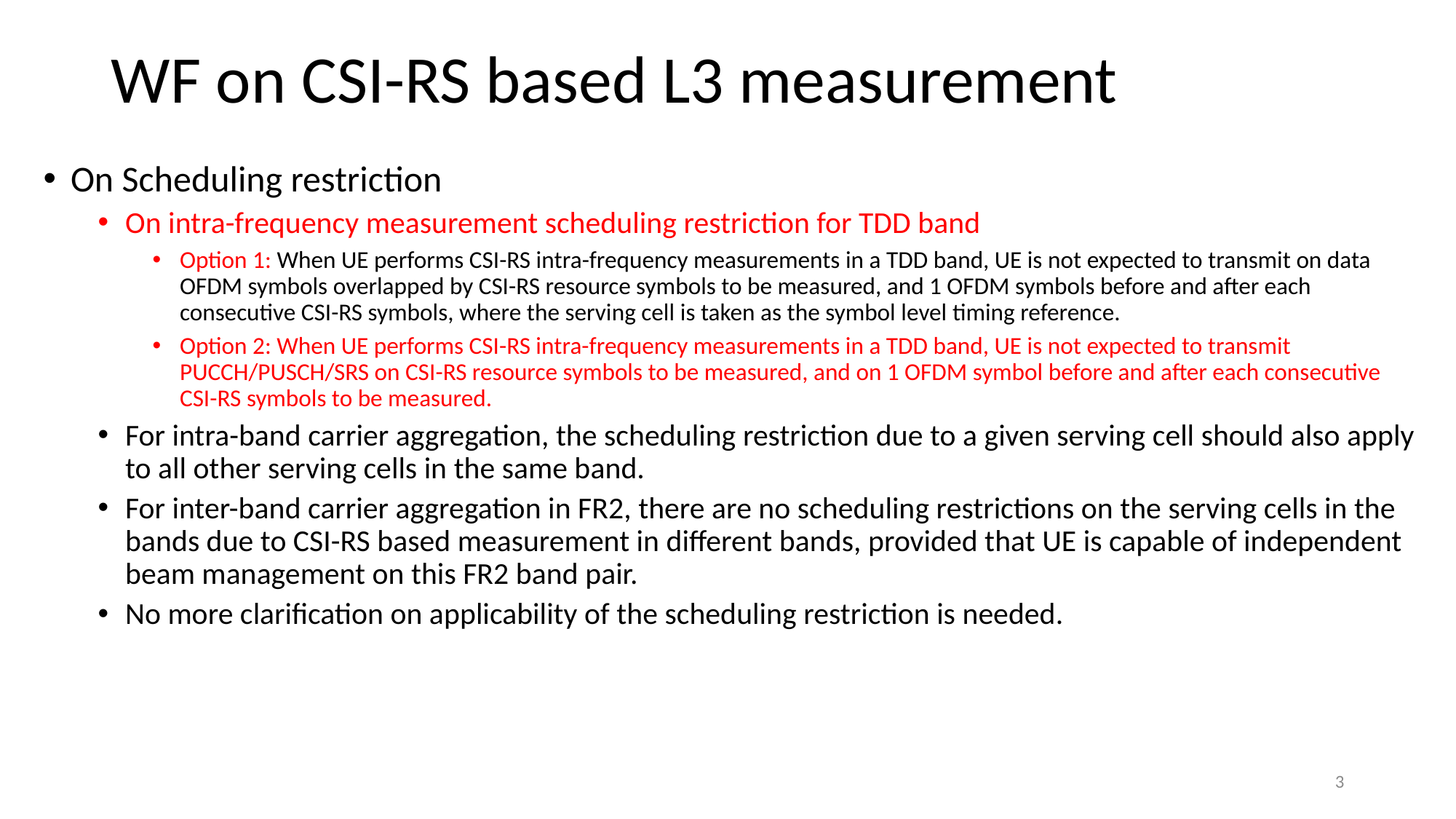

# WF on CSI-RS based L3 measurement
On Scheduling restriction
On intra-frequency measurement scheduling restriction for TDD band
Option 1: When UE performs CSI-RS intra-frequency measurements in a TDD band, UE is not expected to transmit on data OFDM symbols overlapped by CSI-RS resource symbols to be measured, and 1 OFDM symbols before and after each consecutive CSI-RS symbols, where the serving cell is taken as the symbol level timing reference.
Option 2: When UE performs CSI-RS intra-frequency measurements in a TDD band, UE is not expected to transmit PUCCH/PUSCH/SRS on CSI-RS resource symbols to be measured, and on 1 OFDM symbol before and after each consecutive CSI-RS symbols to be measured.
For intra-band carrier aggregation, the scheduling restriction due to a given serving cell should also apply to all other serving cells in the same band.
For inter-band carrier aggregation in FR2, there are no scheduling restrictions on the serving cells in the bands due to CSI-RS based measurement in different bands, provided that UE is capable of independent beam management on this FR2 band pair.
No more clarification on applicability of the scheduling restriction is needed.

3